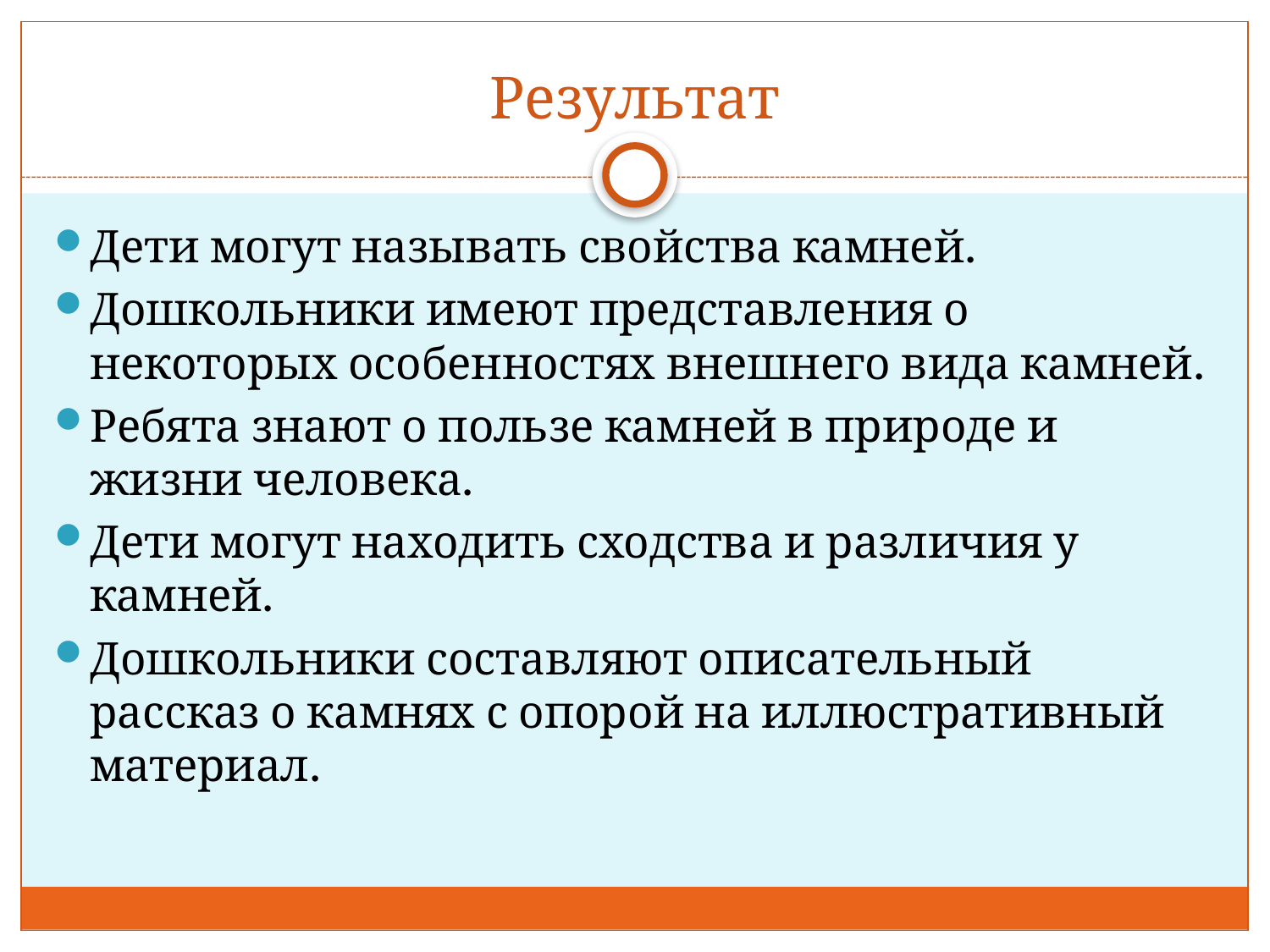

# Результат
Дети могут называть свойства камней.
Дошкольники имеют представления о некоторых особенностях внешнего вида камней.
Ребята знают о пользе камней в природе и жизни человека.
Дети могут находить сходства и различия у камней.
Дошкольники составляют описательный рассказ о камнях с опорой на иллюстративный материал.